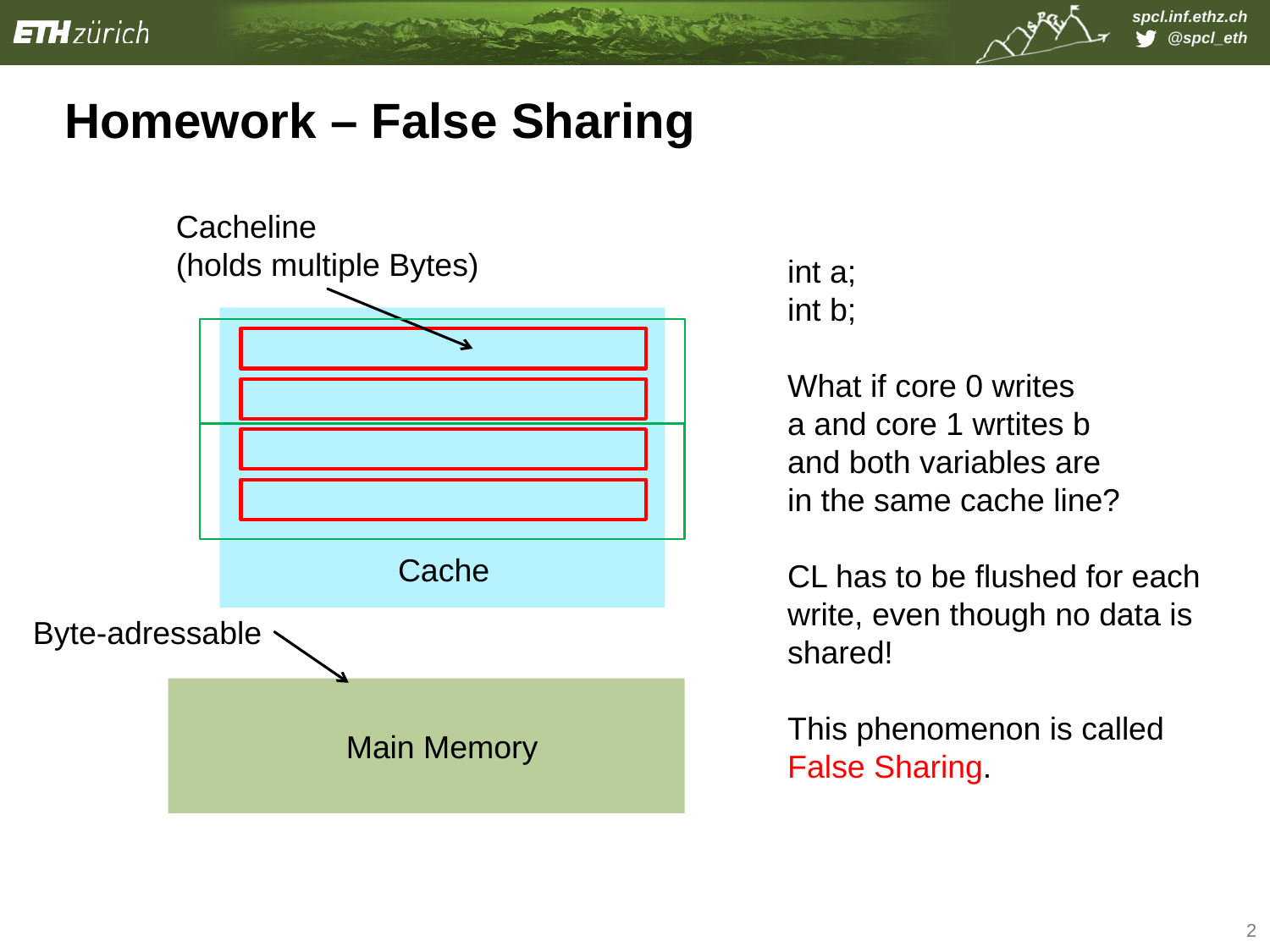

# Homework – False Sharing
Cacheline
(holds multiple Bytes)
int a;
int b;

What if core 0 writes
a and core 1 wrtites b
and both variables are
in the same cache line?

CL has to be flushed for each
write, even though no data is shared!

This phenomenon is called
False Sharing.

Cache
Byte-adressable

Main Memory
2